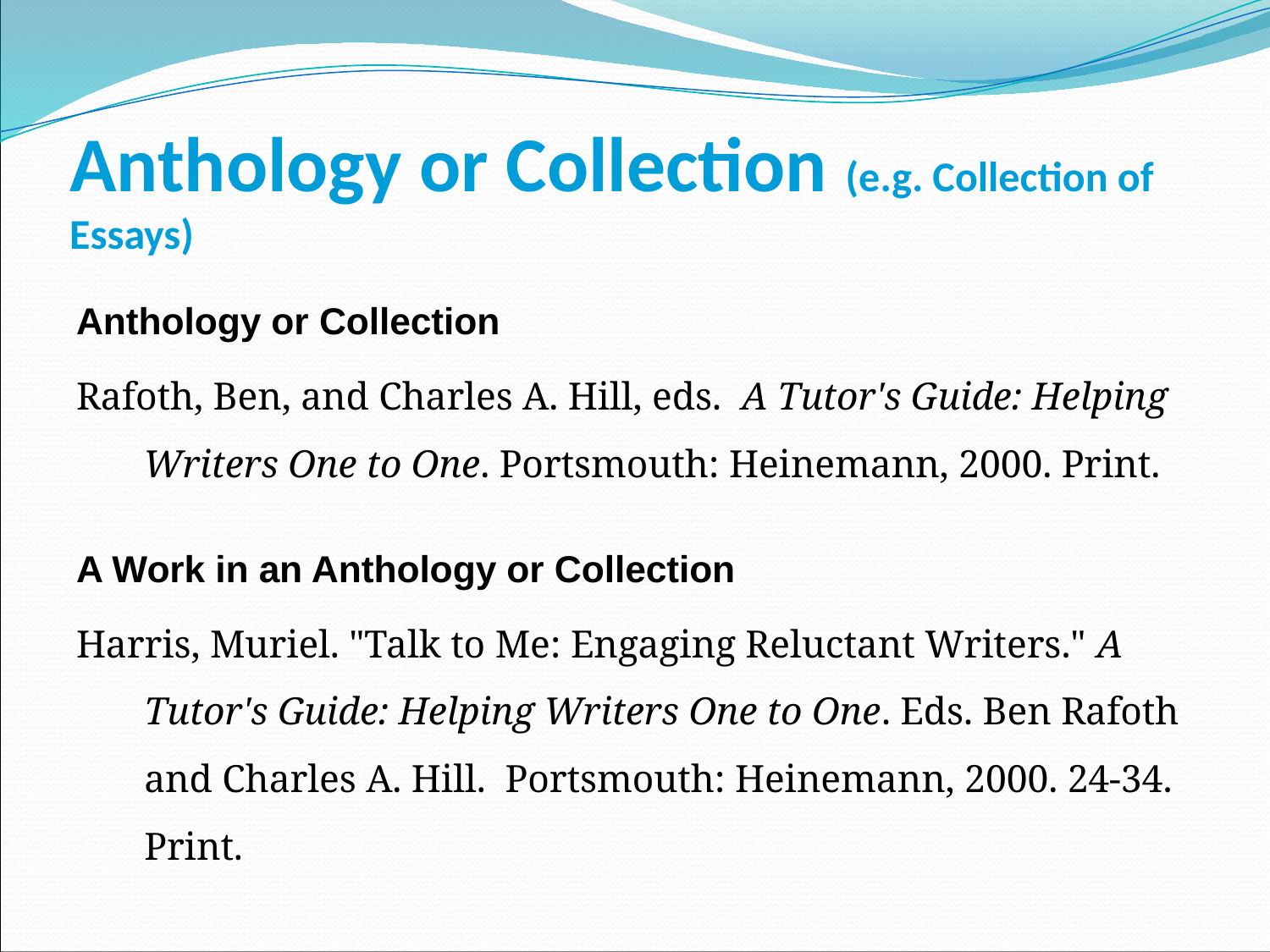

# Anthology or Collection (e.g. Collection of Essays)
Anthology or Collection
Rafoth, Ben, and Charles A. Hill, eds.  A Tutor's Guide: Helping Writers One to One. Portsmouth: Heinemann, 2000. Print.

A Work in an Anthology or Collection
Harris, Muriel. "Talk to Me: Engaging Reluctant Writers." A Tutor's Guide: Helping Writers One to One. Eds. Ben Rafoth and Charles A. Hill.  Portsmouth: Heinemann, 2000. 24-34. Print.